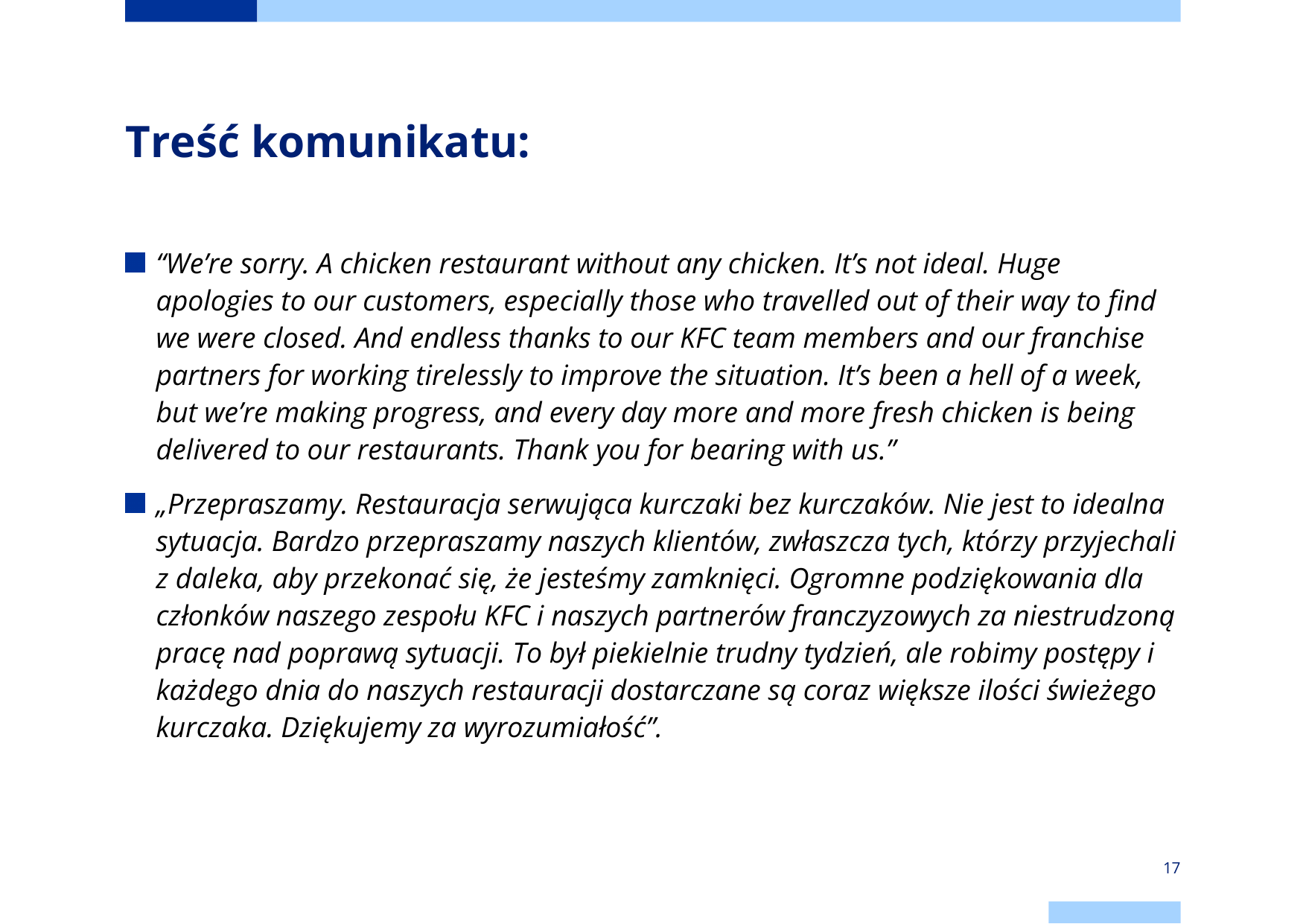

# Treść komunikatu:
“We’re sorry. A chicken restaurant without any chicken. It’s not ideal. Huge apologies to our customers, especially those who travelled out of their way to find we were closed. And endless thanks to our KFC team members and our franchise partners for working tirelessly to improve the situation. It’s been a hell of a week, but we’re making progress, and every day more and more fresh chicken is being delivered to our restaurants. Thank you for bearing with us.”
„Przepraszamy. Restauracja serwująca kurczaki bez kurczaków. Nie jest to idealna sytuacja. Bardzo przepraszamy naszych klientów, zwłaszcza tych, którzy przyjechali z daleka, aby przekonać się, że jesteśmy zamknięci. Ogromne podziękowania dla członków naszego zespołu KFC i naszych partnerów franczyzowych za niestrudzoną pracę nad poprawą sytuacji. To był piekielnie trudny tydzień, ale robimy postępy i każdego dnia do naszych restauracji dostarczane są coraz większe ilości świeżego kurczaka. Dziękujemy za wyrozumiałość”.
17